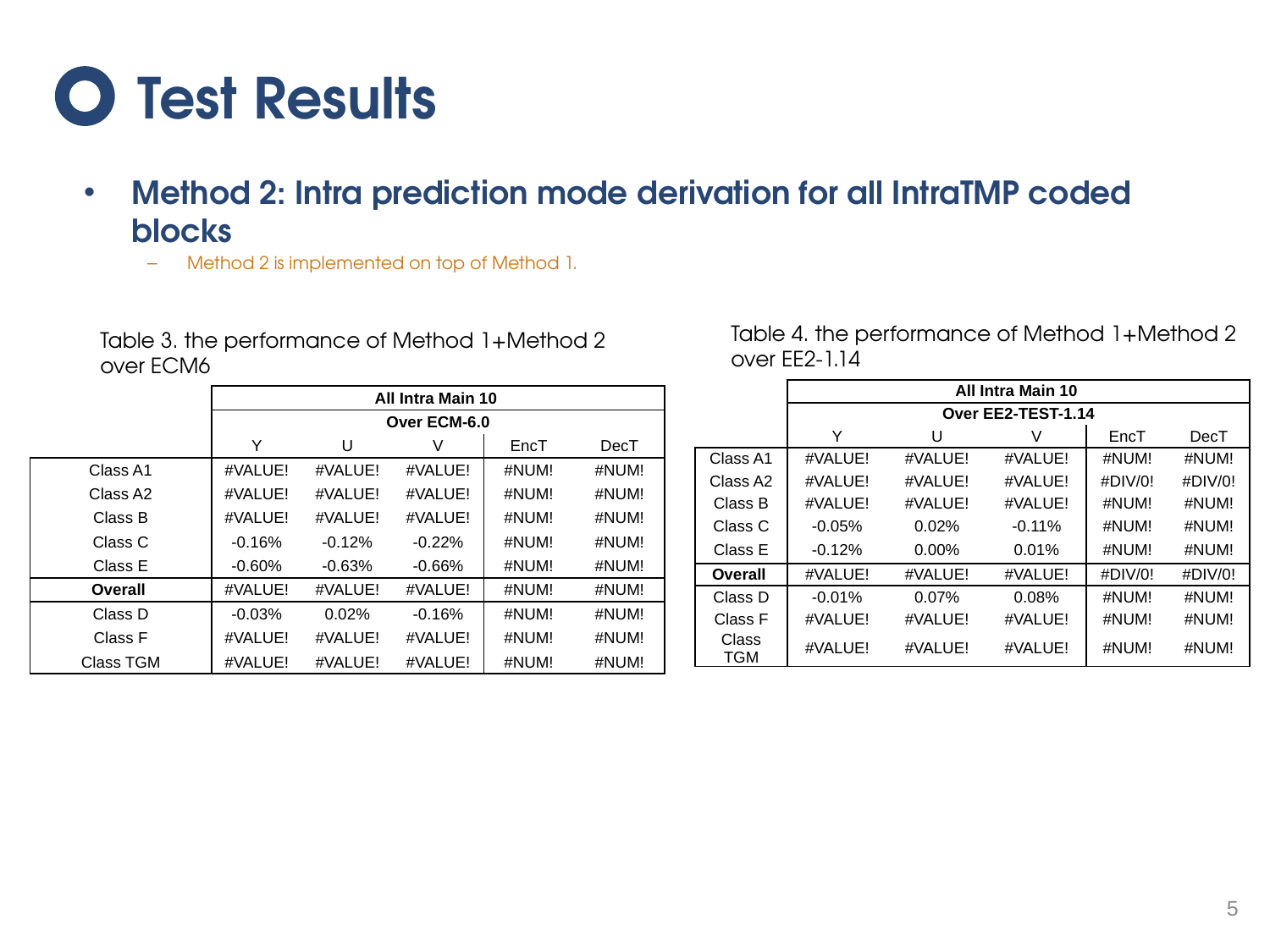

# Test Results
Method 2: Intra prediction mode derivation for all IntraTMP coded blocks
Method 2 is implemented on top of Method 1.
Table 4. the performance of Method 1+Method 2 over EE2-1.14
Table 3. the performance of Method 1+Method 2 over ECM6
|  | All Intra Main 10 |  |  |  |  |
| --- | --- | --- | --- | --- | --- |
|  | Over EE2-TEST-1.14 |  |  |  |  |
|  | Y | U | V | EncT | DecT |
| Class A1 | #VALUE! | #VALUE! | #VALUE! | #NUM! | #NUM! |
| Class A2 | #VALUE! | #VALUE! | #VALUE! | #DIV/0! | #DIV/0! |
| Class B | #VALUE! | #VALUE! | #VALUE! | #NUM! | #NUM! |
| Class C | -0.05% | 0.02% | -0.11% | #NUM! | #NUM! |
| Class E | -0.12% | 0.00% | 0.01% | #NUM! | #NUM! |
| Overall | #VALUE! | #VALUE! | #VALUE! | #DIV/0! | #DIV/0! |
| Class D | -0.01% | 0.07% | 0.08% | #NUM! | #NUM! |
| Class F | #VALUE! | #VALUE! | #VALUE! | #NUM! | #NUM! |
| Class TGM | #VALUE! | #VALUE! | #VALUE! | #NUM! | #NUM! |
|  | All Intra Main 10 |  |  |  |  |
| --- | --- | --- | --- | --- | --- |
|  | Over ECM-6.0 |  |  |  |  |
|  | Y | U | V | EncT | DecT |
| Class A1 | #VALUE! | #VALUE! | #VALUE! | #NUM! | #NUM! |
| Class A2 | #VALUE! | #VALUE! | #VALUE! | #NUM! | #NUM! |
| Class B | #VALUE! | #VALUE! | #VALUE! | #NUM! | #NUM! |
| Class C | -0.16% | -0.12% | -0.22% | #NUM! | #NUM! |
| Class E | -0.60% | -0.63% | -0.66% | #NUM! | #NUM! |
| Overall | #VALUE! | #VALUE! | #VALUE! | #NUM! | #NUM! |
| Class D | -0.03% | 0.02% | -0.16% | #NUM! | #NUM! |
| Class F | #VALUE! | #VALUE! | #VALUE! | #NUM! | #NUM! |
| Class TGM | #VALUE! | #VALUE! | #VALUE! | #NUM! | #NUM! |